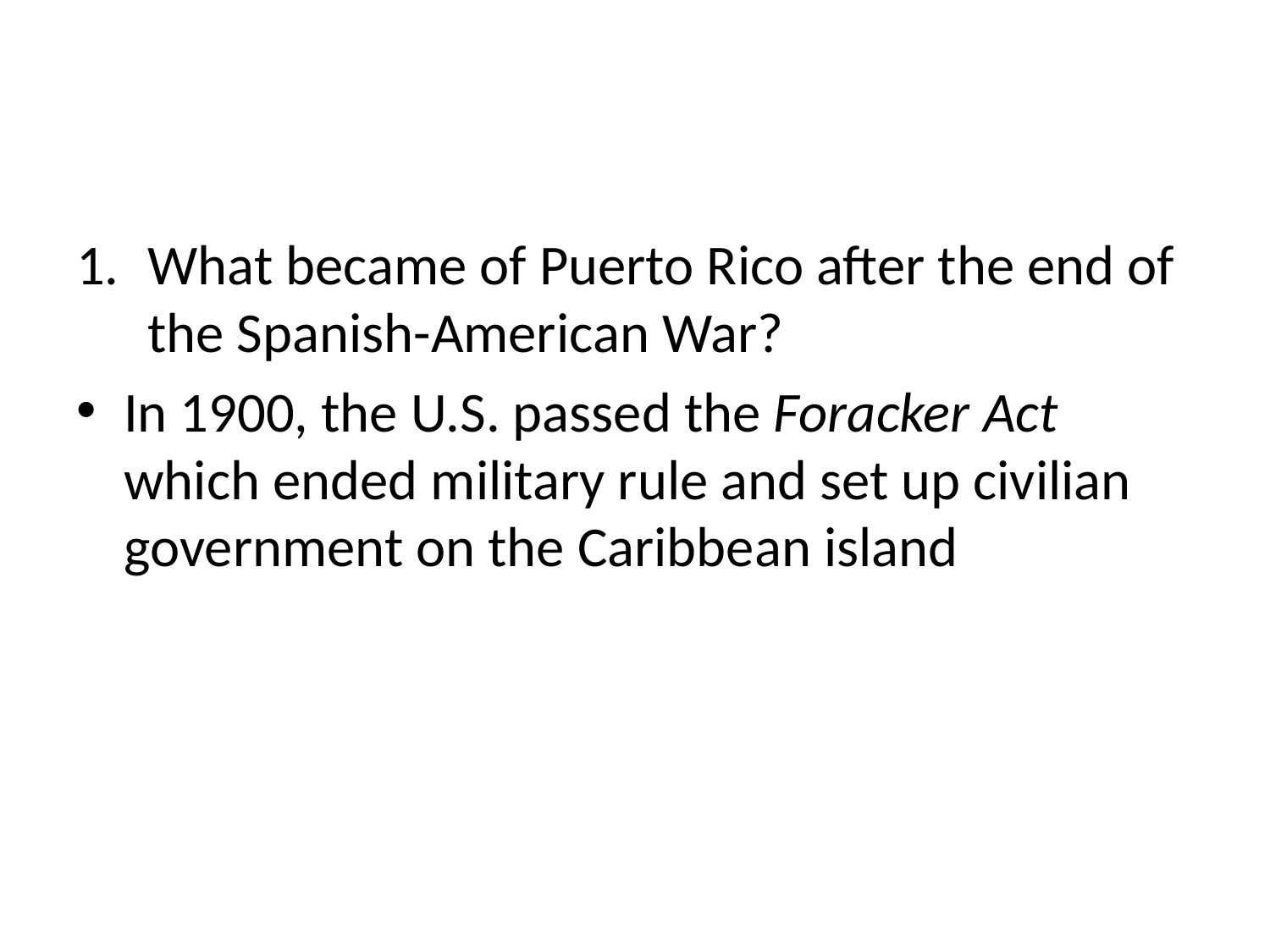

#
What became of Puerto Rico after the end of the Spanish-American War?
In 1900, the U.S. passed the Foracker Act which ended military rule and set up civilian government on the Caribbean island